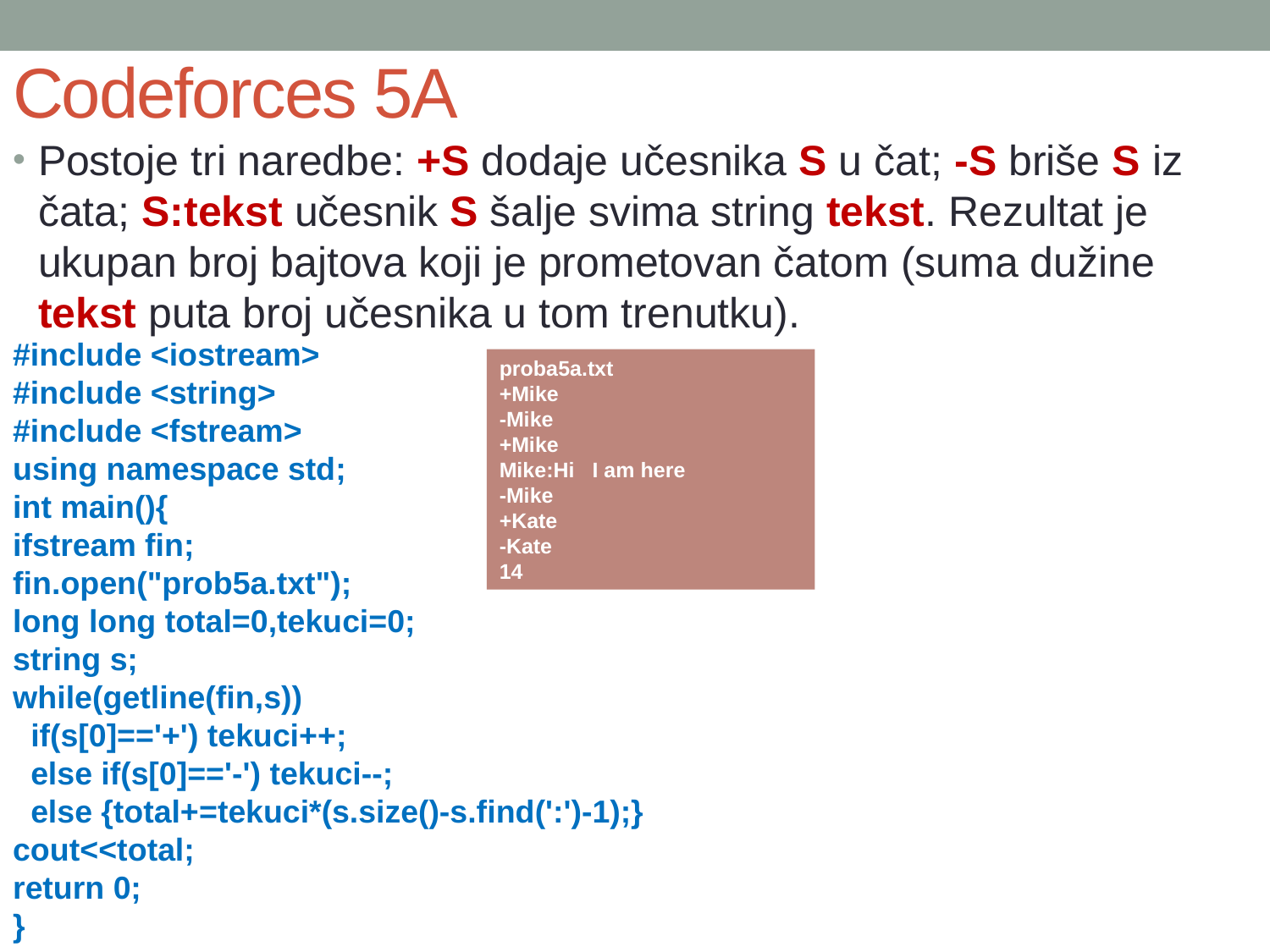

# Codeforces 5A
Postoje tri naredbe: +S dodaje učesnika S u čat; -S briše S iz čata; S:tekst učesnik S šalje svima string tekst. Rezultat je ukupan broj bajtova koji je prometovan čatom (suma dužine tekst puta broj učesnika u tom trenutku).
#include <iostream>
#include <string>
#include <fstream>
using namespace std;
int main(){
ifstream fin;
fin.open("prob5a.txt");
long long total=0,tekuci=0;
string s;
while(getline(fin,s))
  if(s[0]=='+') tekuci++;
  else if(s[0]=='-') tekuci--;
  else {total+=tekuci*(s.size()-s.find(':')-1);}
cout<<total;
return 0;
}
proba5a.txt
+Mike
-Mike
+Mike
Mike:Hi   I am here
-Mike
+Kate
-Kate
14